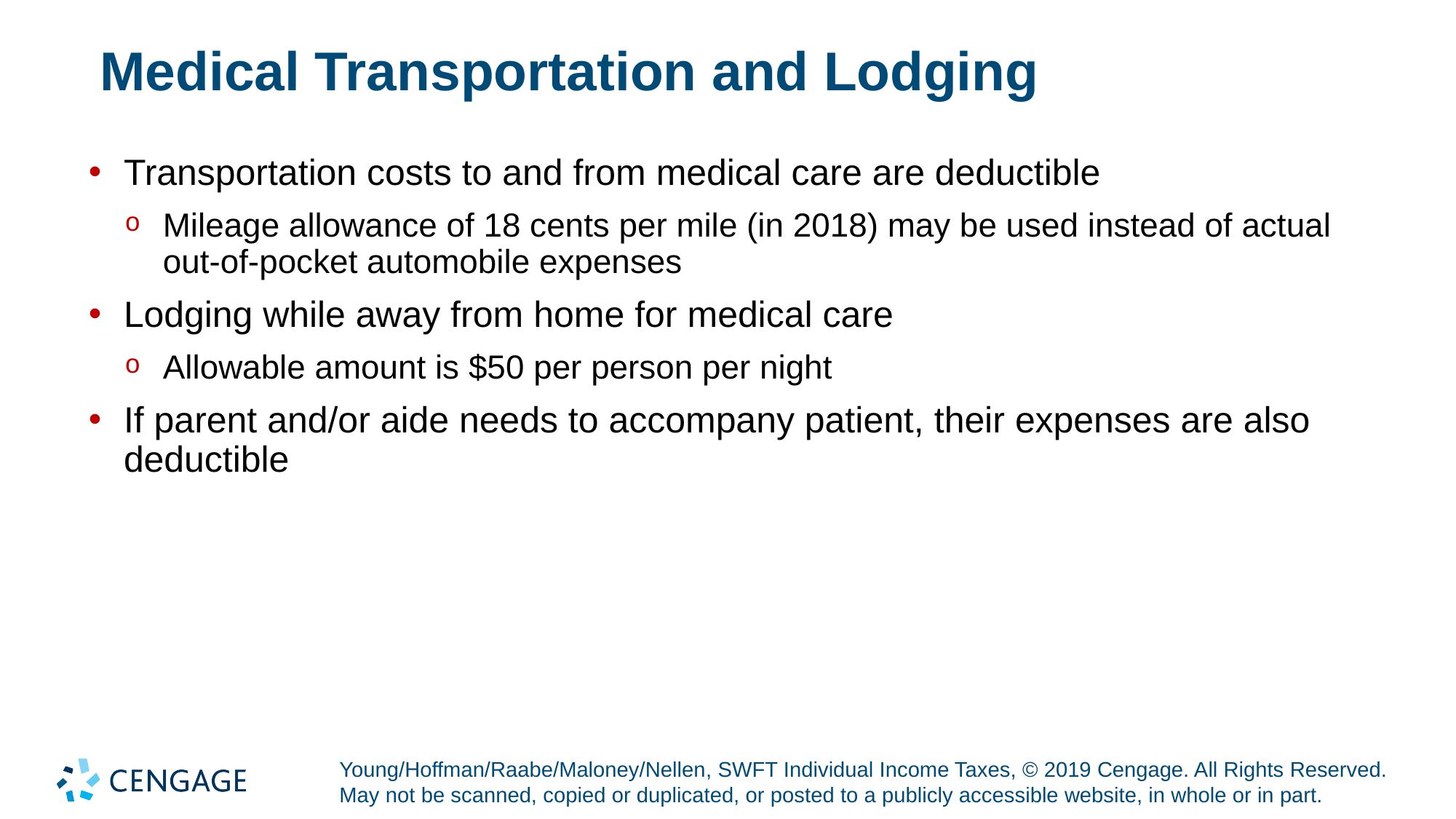

# Medical Transportation and Lodging
Transportation costs to and from medical care are deductible
Mileage allowance of 18 cents per mile (in 2018) may be used instead of actual out-of-pocket automobile expenses
Lodging while away from home for medical care
Allowable amount is $50 per person per night
If parent and/or aide needs to accompany patient, their expenses are also deductible